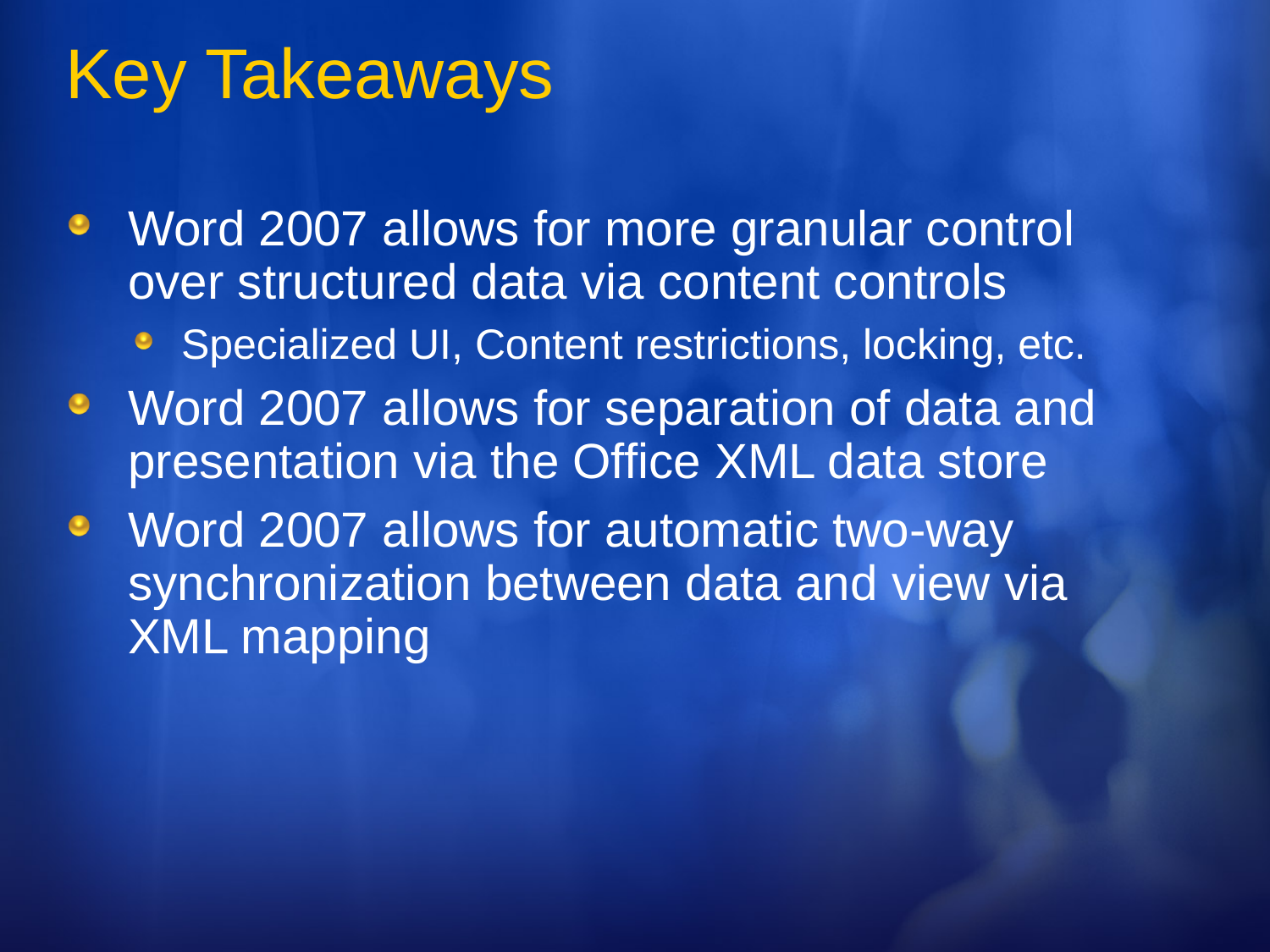

# Key Takeaways
Word 2007 allows for more granular control
over structured data via content controls
Specialized UI, Content restrictions, locking, etc.
Word 2007 allows for separation of data and presentation via the Office XML data store
Word 2007 allows for automatic two-way synchronization between data and view via
XML mapping